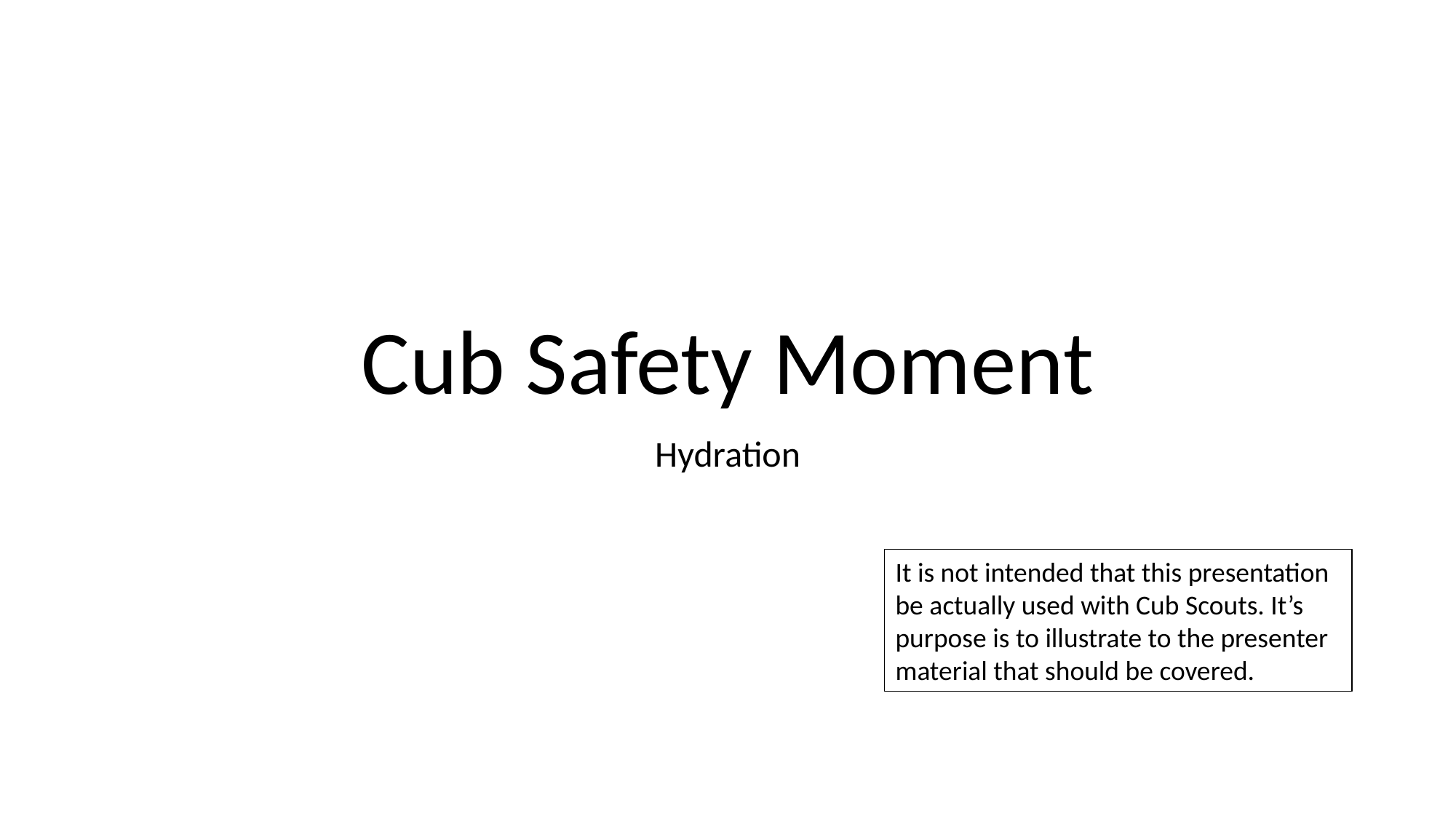

# Cub Safety Moment
Hydration
It is not intended that this presentation be actually used with Cub Scouts. It’s purpose is to illustrate to the presenter material that should be covered.